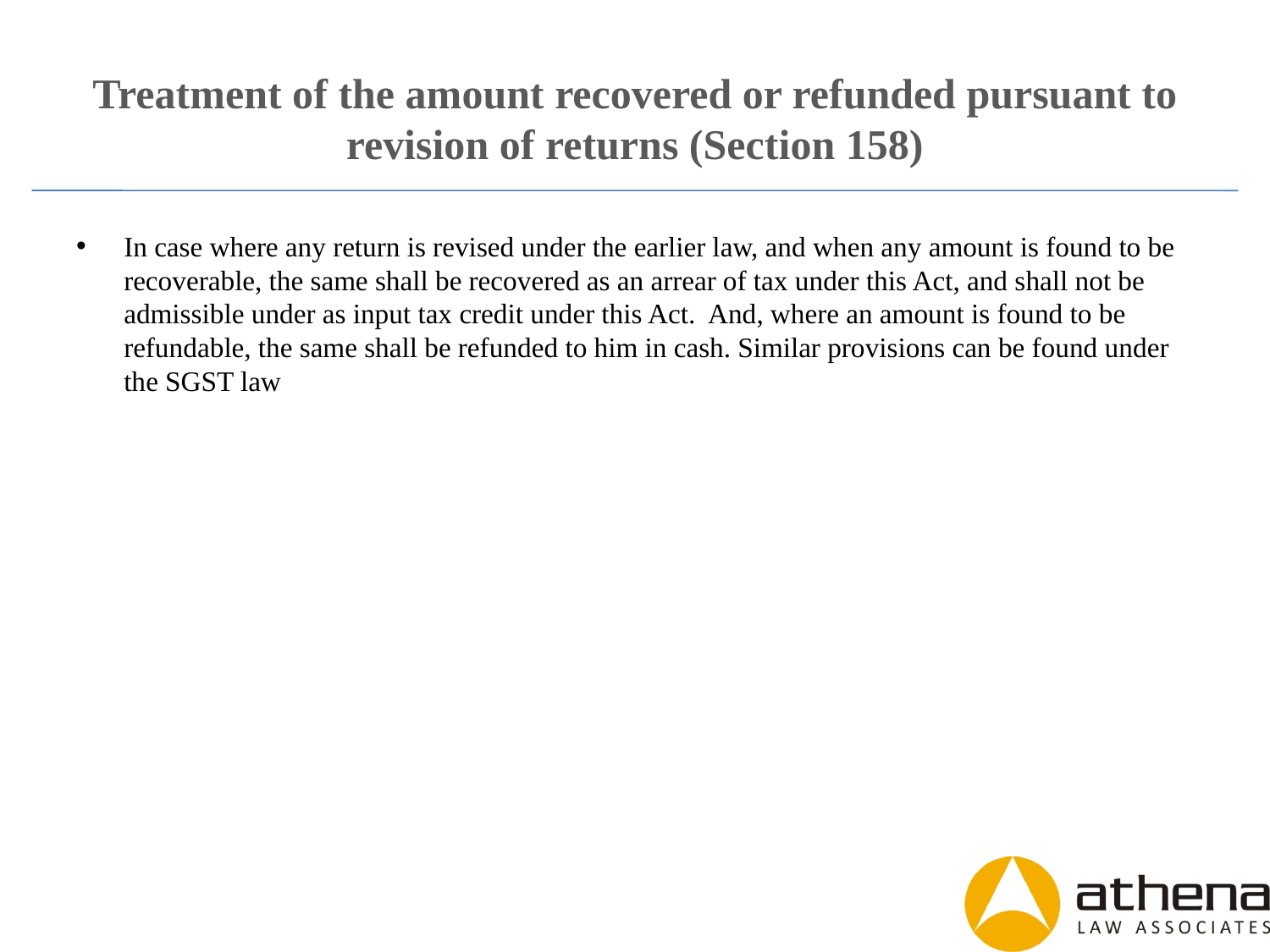

# Treatment of the amount recovered or refunded pursuant to revision of returns (Section 158)
In case where any return is revised under the earlier law, and when any amount is found to be recoverable, the same shall be recovered as an arrear of tax under this Act, and shall not be admissible under as input tax credit under this Act.  And, where an amount is found to be refundable, the same shall be refunded to him in cash. Similar provisions can be found under the SGST law